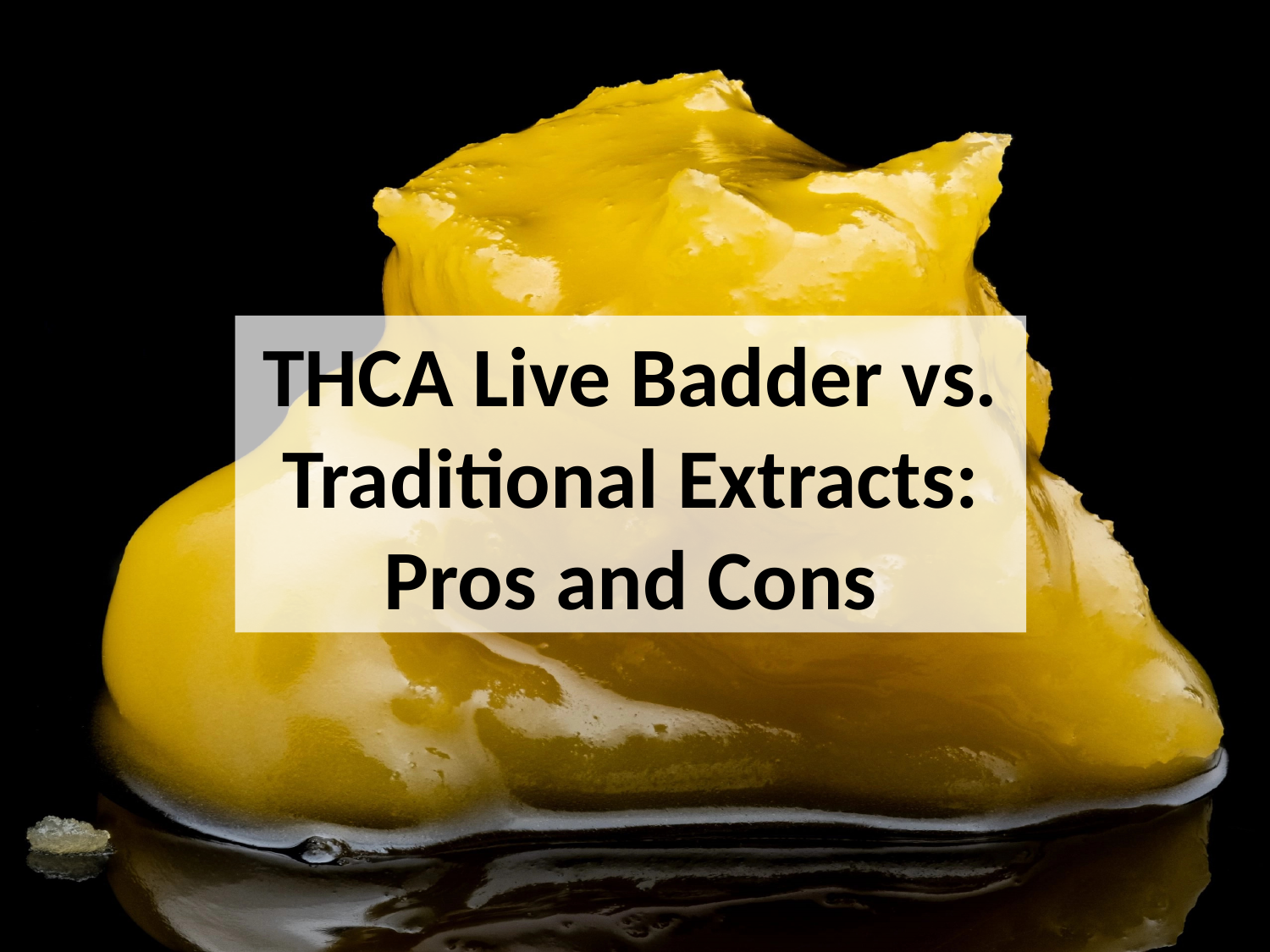

THCA Live Badder vs. Traditional Extracts: Pros and Cons